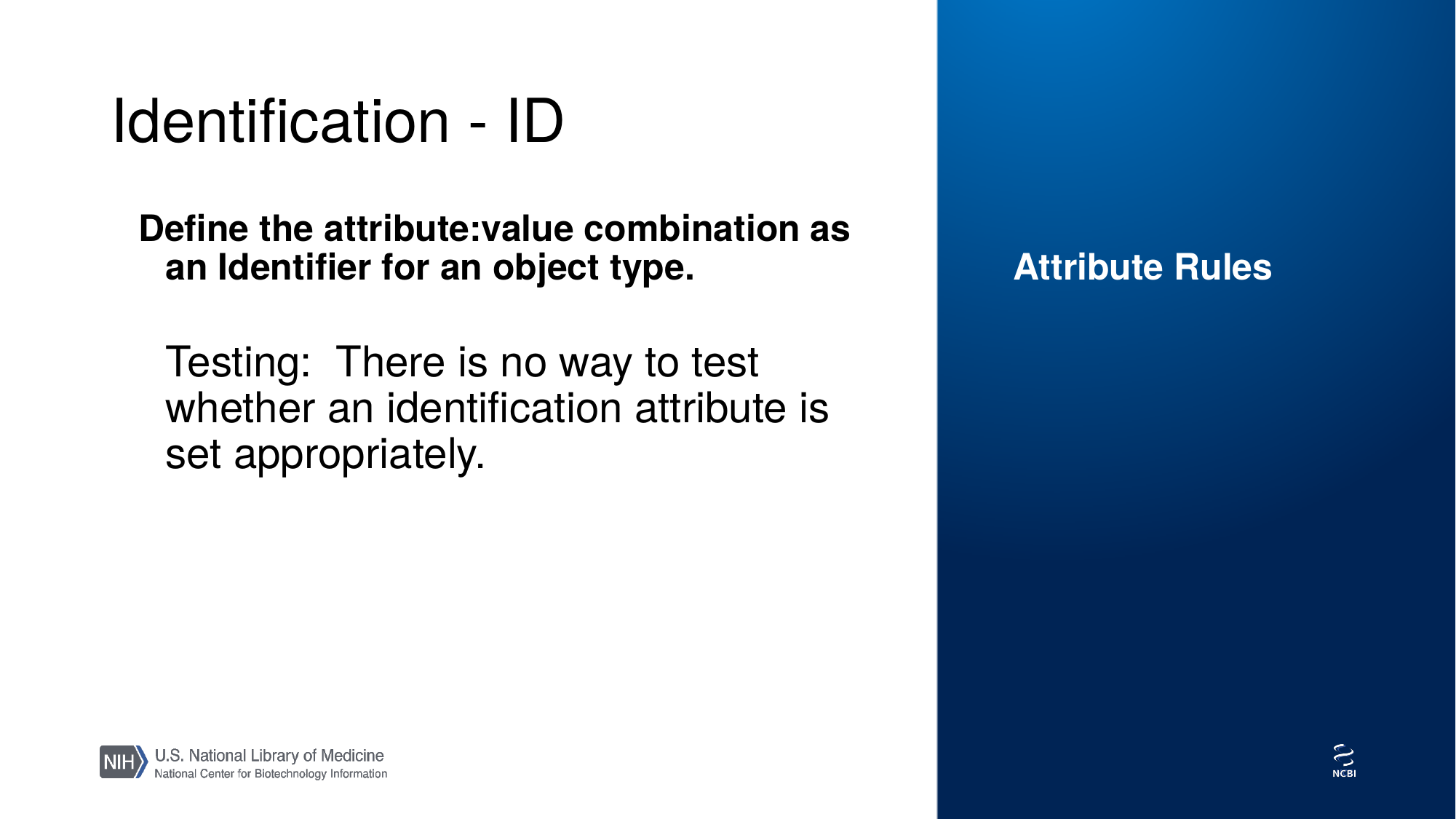

# Identification - ID
Define the attribute:value combination as an Identifier for an object type.
Attribute Rules

Testing:  There is no way to test whether an identification attribute is set appropriately.